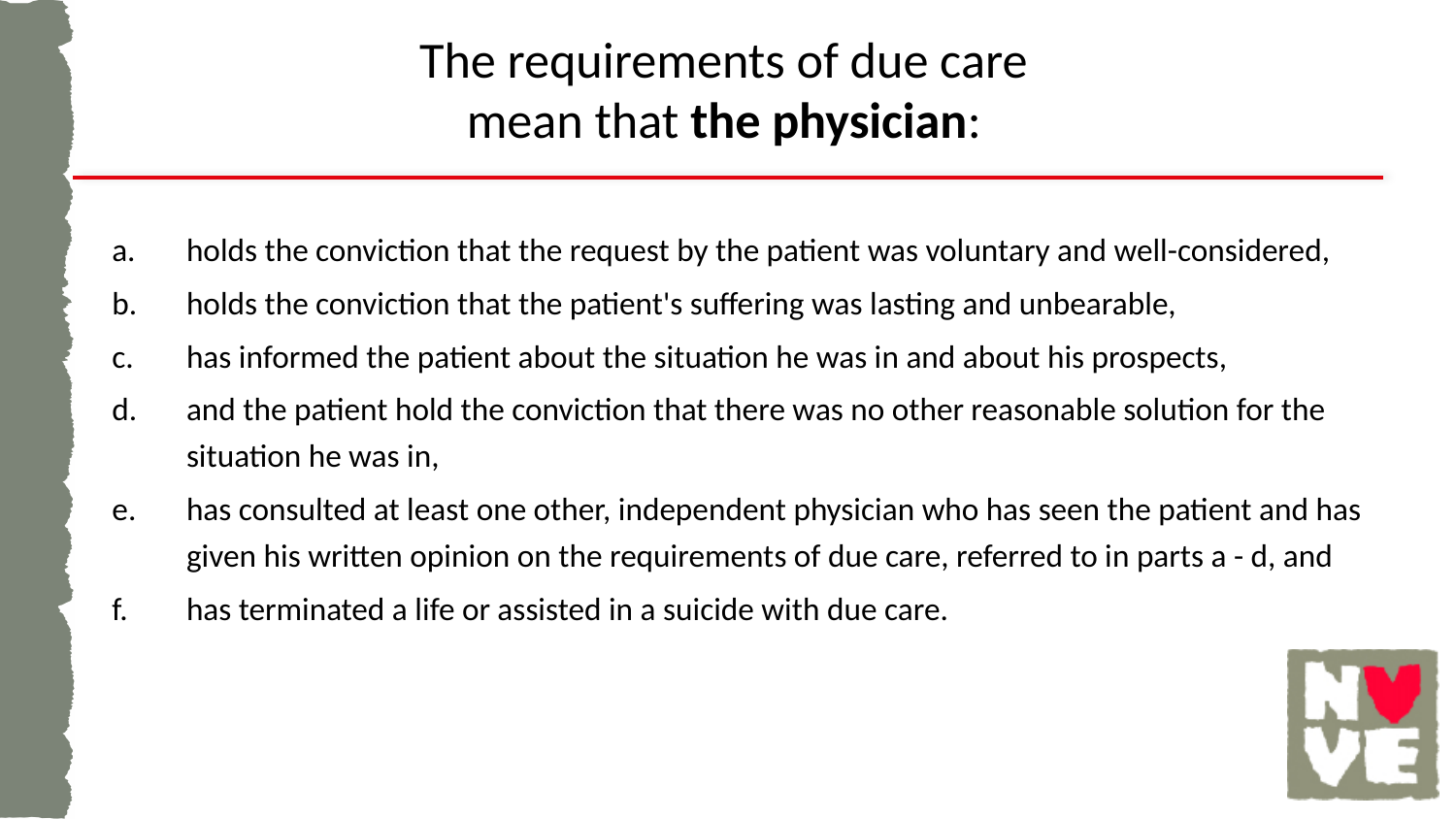

# The requirements of due care mean that the physician:
holds the conviction that the request by the patient was voluntary and well-considered,
holds the conviction that the patient's suffering was lasting and unbearable,
has informed the patient about the situation he was in and about his prospects,
and the patient hold the conviction that there was no other reasonable solution for the situation he was in,
has consulted at least one other, independent physician who has seen the patient and has given his written opinion on the requirements of due care, referred to in parts a - d, and
has terminated a life or assisted in a suicide with due care.